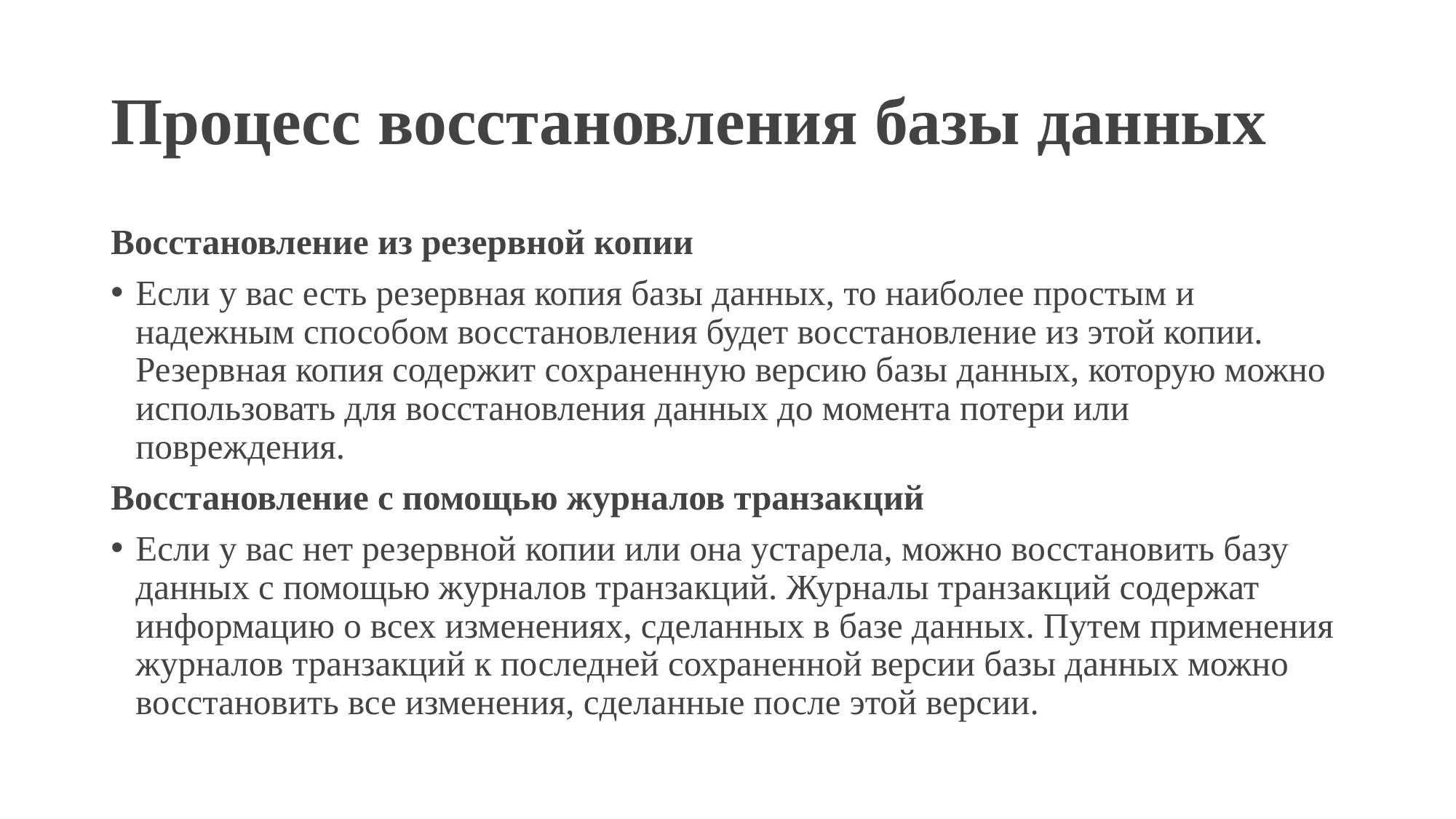

# Процесс восстановления базы данных
Восстановление из резервной копии
Если у вас есть резервная копия базы данных, то наиболее простым и надежным способом восстановления будет восстановление из этой копии. Резервная копия содержит сохраненную версию базы данных, которую можно использовать для восстановления данных до момента потери или повреждения.
Восстановление с помощью журналов транзакций
Если у вас нет резервной копии или она устарела, можно восстановить базу данных с помощью журналов транзакций. Журналы транзакций содержат информацию о всех изменениях, сделанных в базе данных. Путем применения журналов транзакций к последней сохраненной версии базы данных можно восстановить все изменения, сделанные после этой версии.